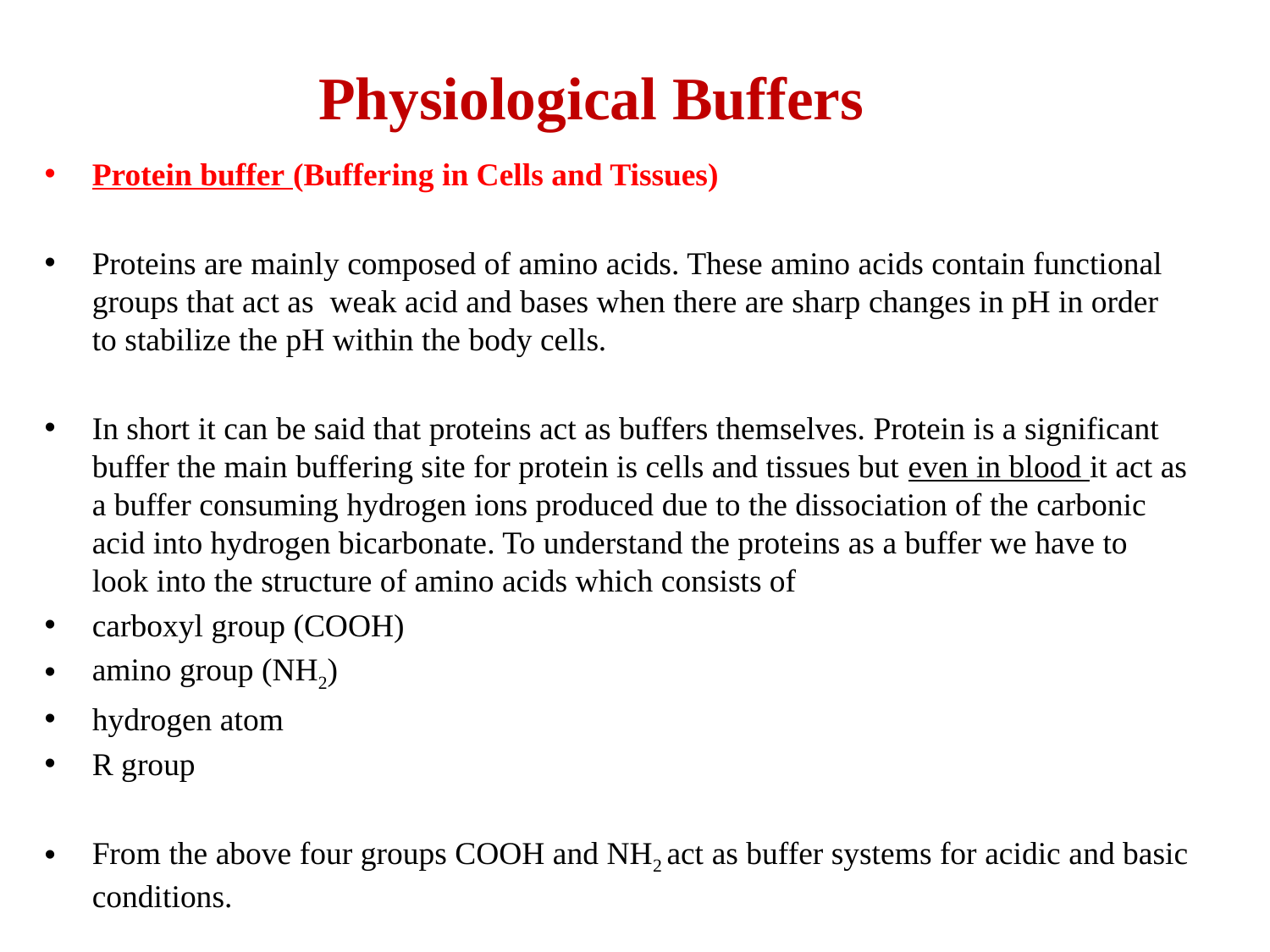

# Physiological Buffers
Protein buffer (Buffering in Cells and Tissues)

Proteins are mainly composed of amino acids. These amino acids contain functional groups that act as  weak acid and bases when there are sharp changes in pH in order to stabilize the pH within the body cells.

In short it can be said that proteins act as buffers themselves. Protein is a significant buffer the main buffering site for protein is cells and tissues but even in blood it act as a buffer consuming hydrogen ions produced due to the dissociation of the carbonic acid into hydrogen bicarbonate. To understand the proteins as a buffer we have to look into the structure of amino acids which consists of
carboxyl group (COOH)
amino group (NH2)
hydrogen atom
R group

From the above four groups COOH and NH2 act as buffer systems for acidic and basic conditions.